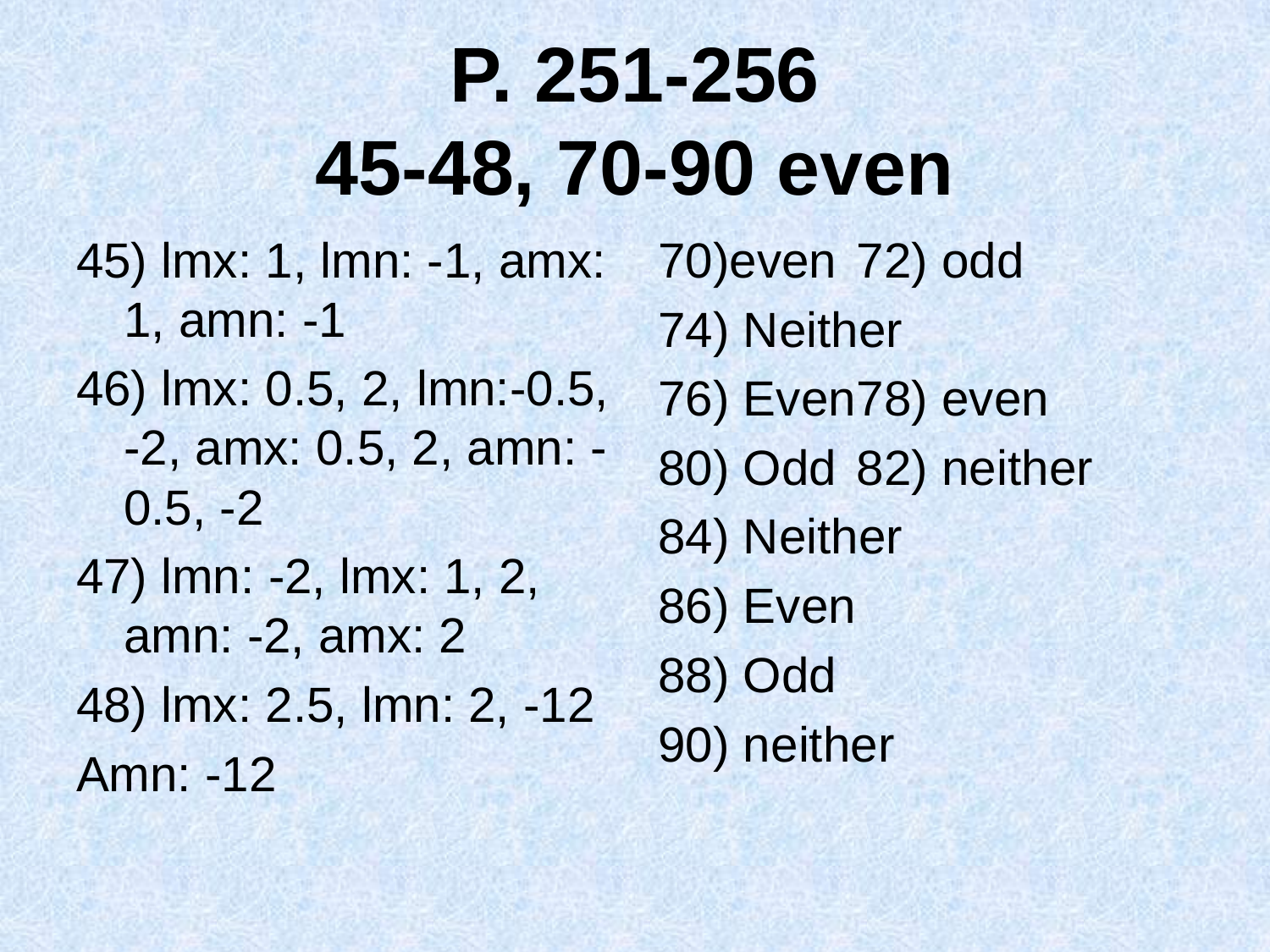

# P. 251-256 45-48, 70-90 even
45) lmx: 1, lmn: -1, amx: 1, amn: -1
46) lmx: 0.5, 2, lmn:-0.5, -2, amx: 0.5, 2, amn: -0.5, -2
47) lmn: -2, lmx: 1, 2, amn: -2, amx: 2
48) lmx: 2.5, lmn: 2, -12
Amn: -12
70)even	72) odd
74) Neither
76) Even	78) even
80) Odd	82) neither
84) Neither
86) Even
88) Odd
90) neither